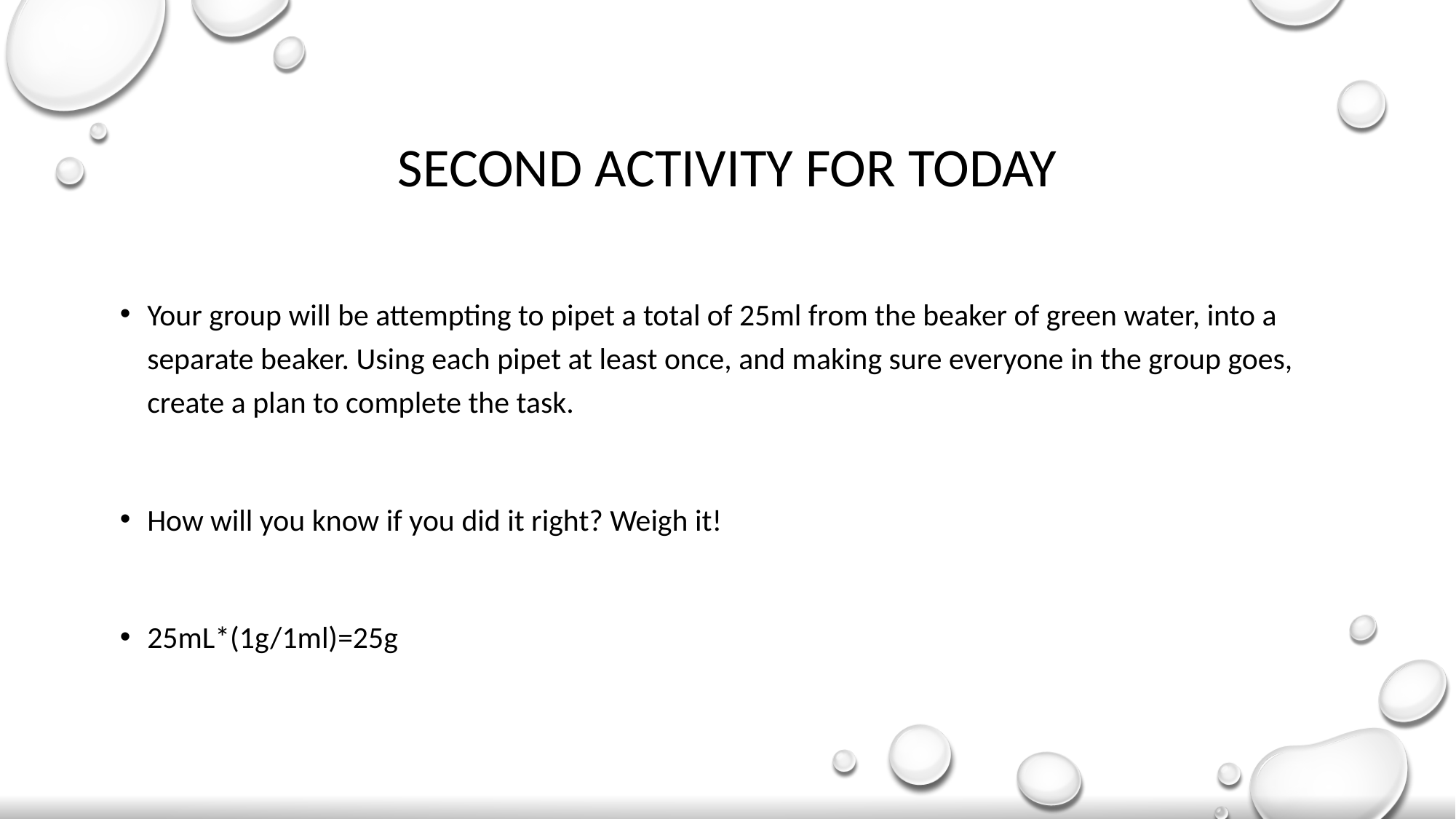

# Second Activity for today
Your group will be attempting to pipet a total of 25ml from the beaker of green water, into a separate beaker. Using each pipet at least once, and making sure everyone in the group goes, create a plan to complete the task.

How will you know if you did it right? Weigh it!

25mL*(1g/1ml)=25g